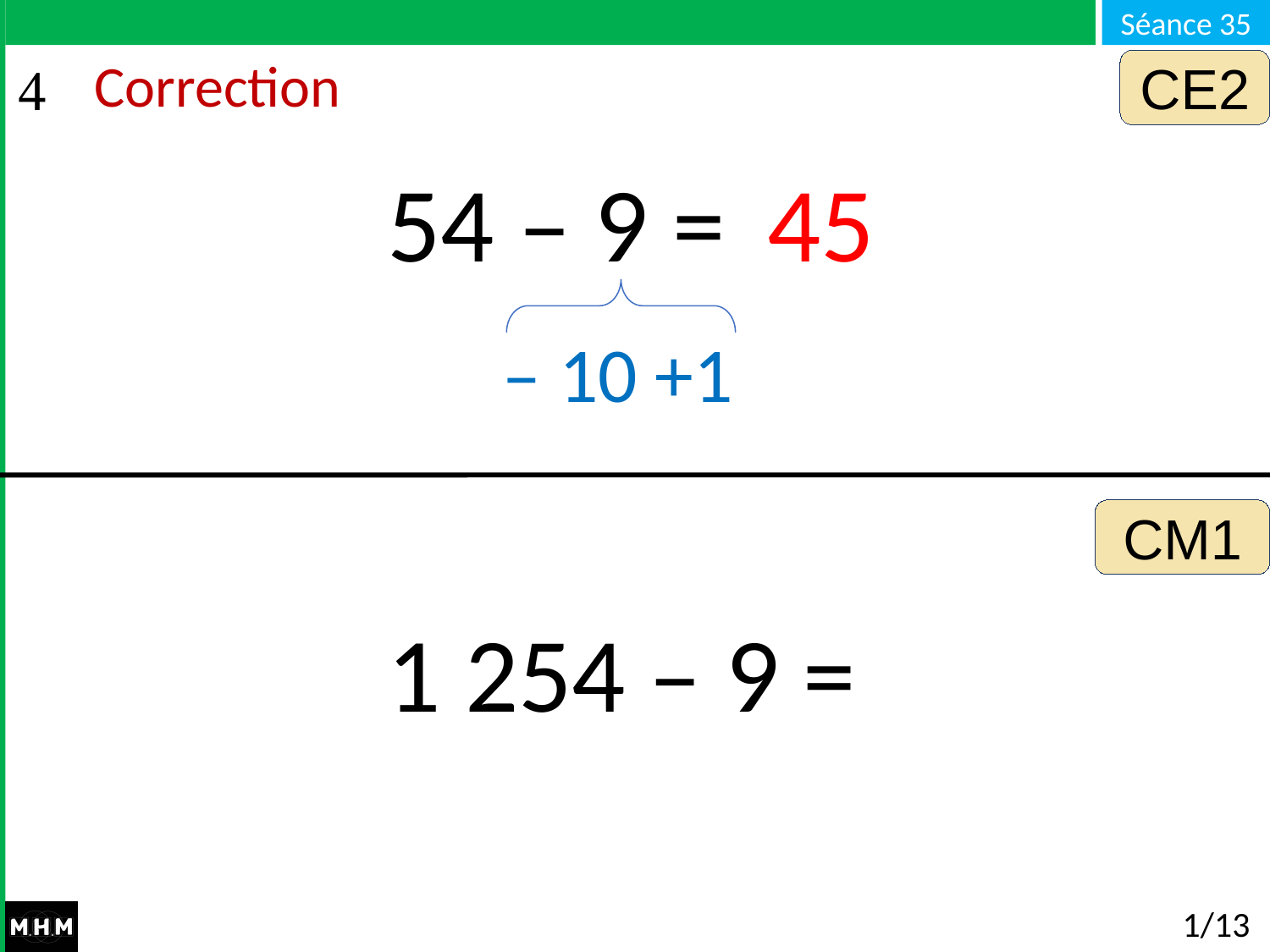

CE2
# Correction
54 – 9 =
45

– 10 +1

CM1
1 254 – 9 =
1/13